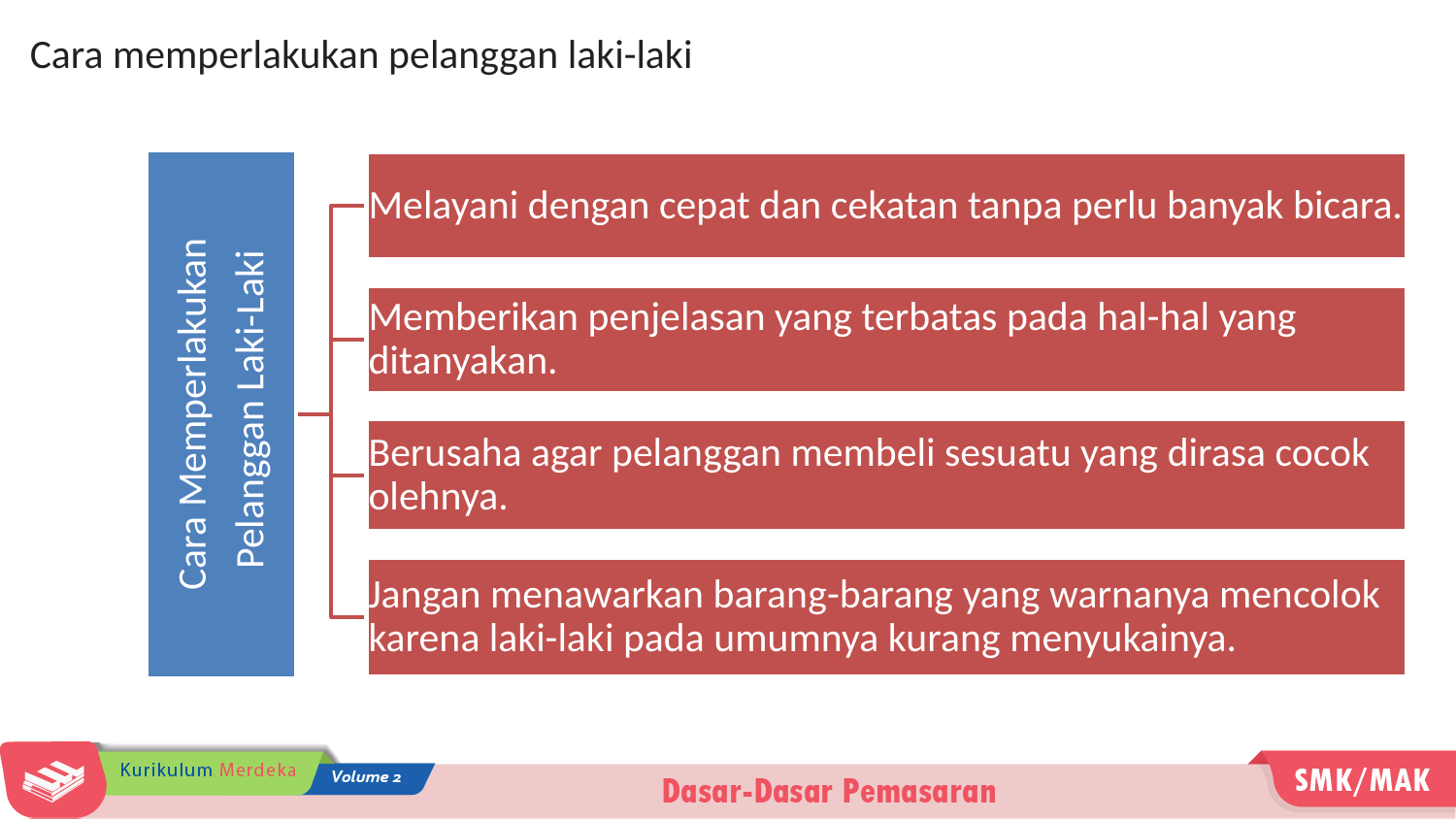

Cara memperlakukan pelanggan laki-laki

Cara Memperlakukan
 Pelanggan Laki-Laki
Melayani dengan cepat dan cekatan tanpa perlu banyak bicara.
Memberikan penjelasan yang terbatas pada hal-hal yang ditanyakan.
Berusaha agar pelanggan membeli sesuatu yang dirasa cocok olehnya.
Jangan menawarkan barang-barang yang warnanya mencolok karena laki-laki pada umumnya kurang menyukainya.